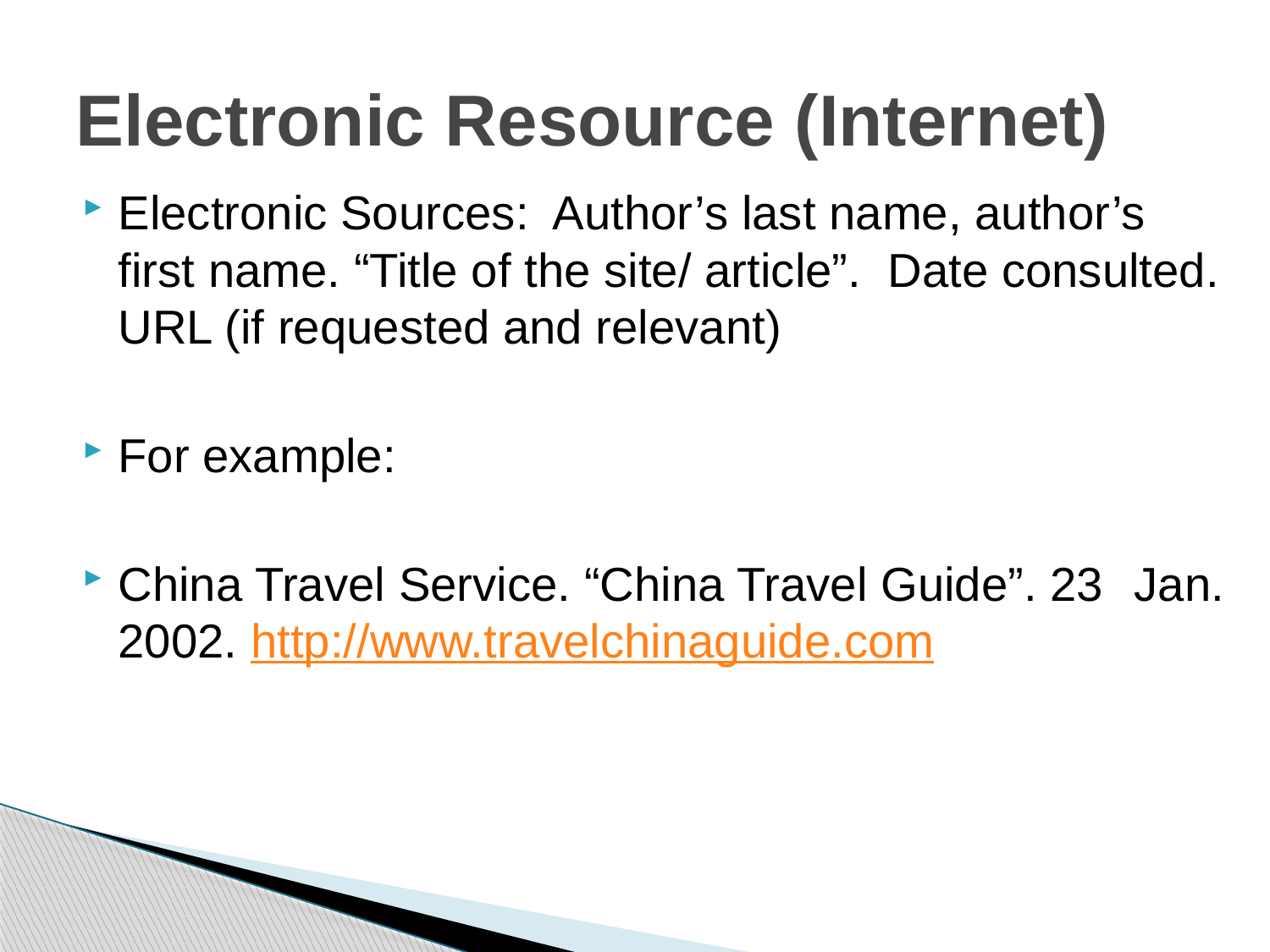

# Electronic Resource (Internet)
Electronic Sources:  Author’s last name, author’s first name. “Title of the site/ article”.  Date consulted. URL (if requested and relevant)

For example:

China Travel Service. “China Travel Guide”. 23 	Jan. 2002. http://www.travelchinaguide.com